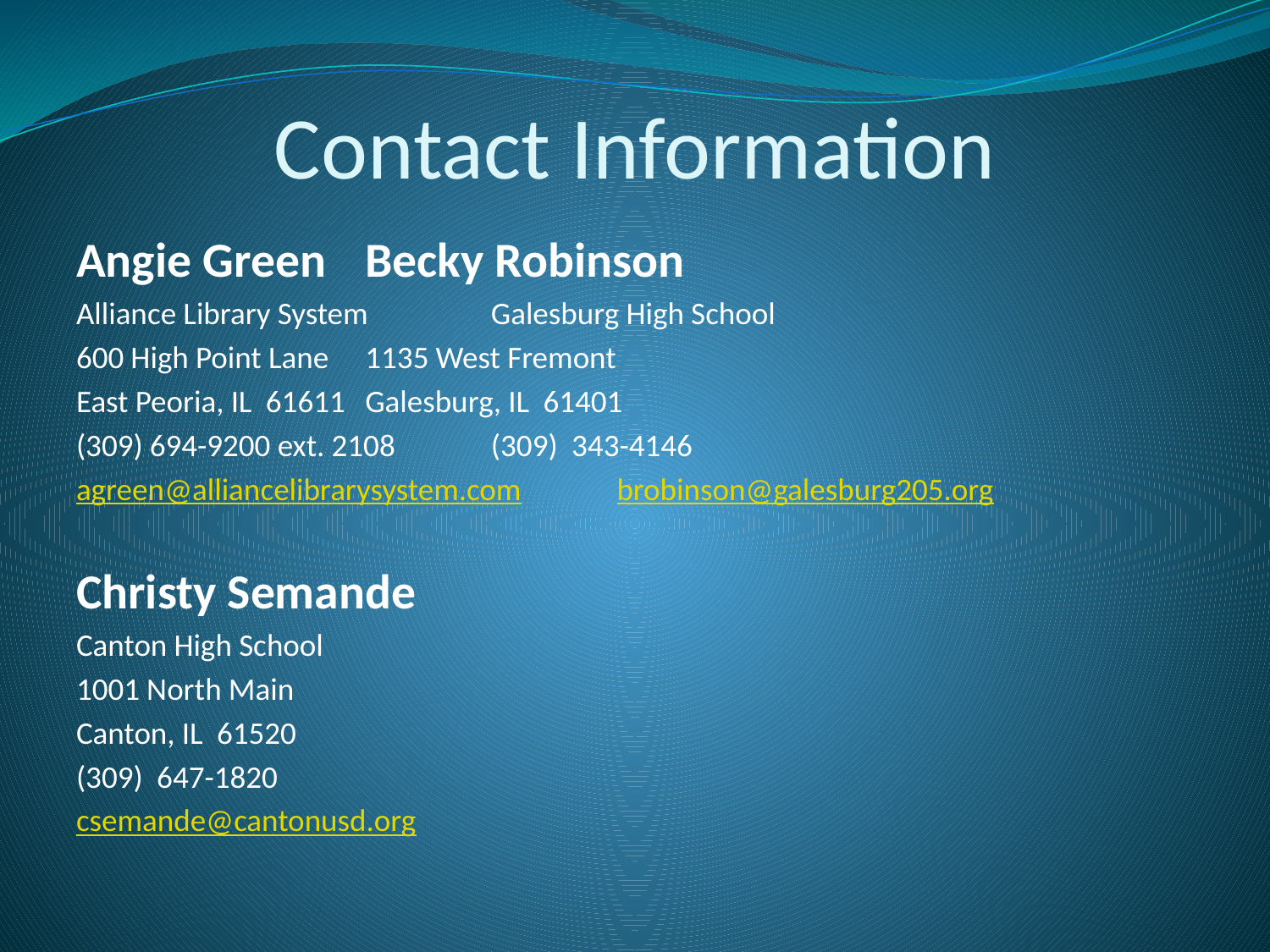

# Contact Information
Angie Green			Becky Robinson
Alliance Library System		Galesburg High School
600 High Point Lane		1135 West Fremont
East Peoria, IL  61611		Galesburg, IL  61401
(309) 694-9200 ext. 2108		(309)  343-4146
agreen@alliancelibrarysystem.com	brobinson@galesburg205.org

Christy Semande
Canton High School
1001 North Main
Canton, IL  61520
(309)  647-1820
csemande@cantonusd.org